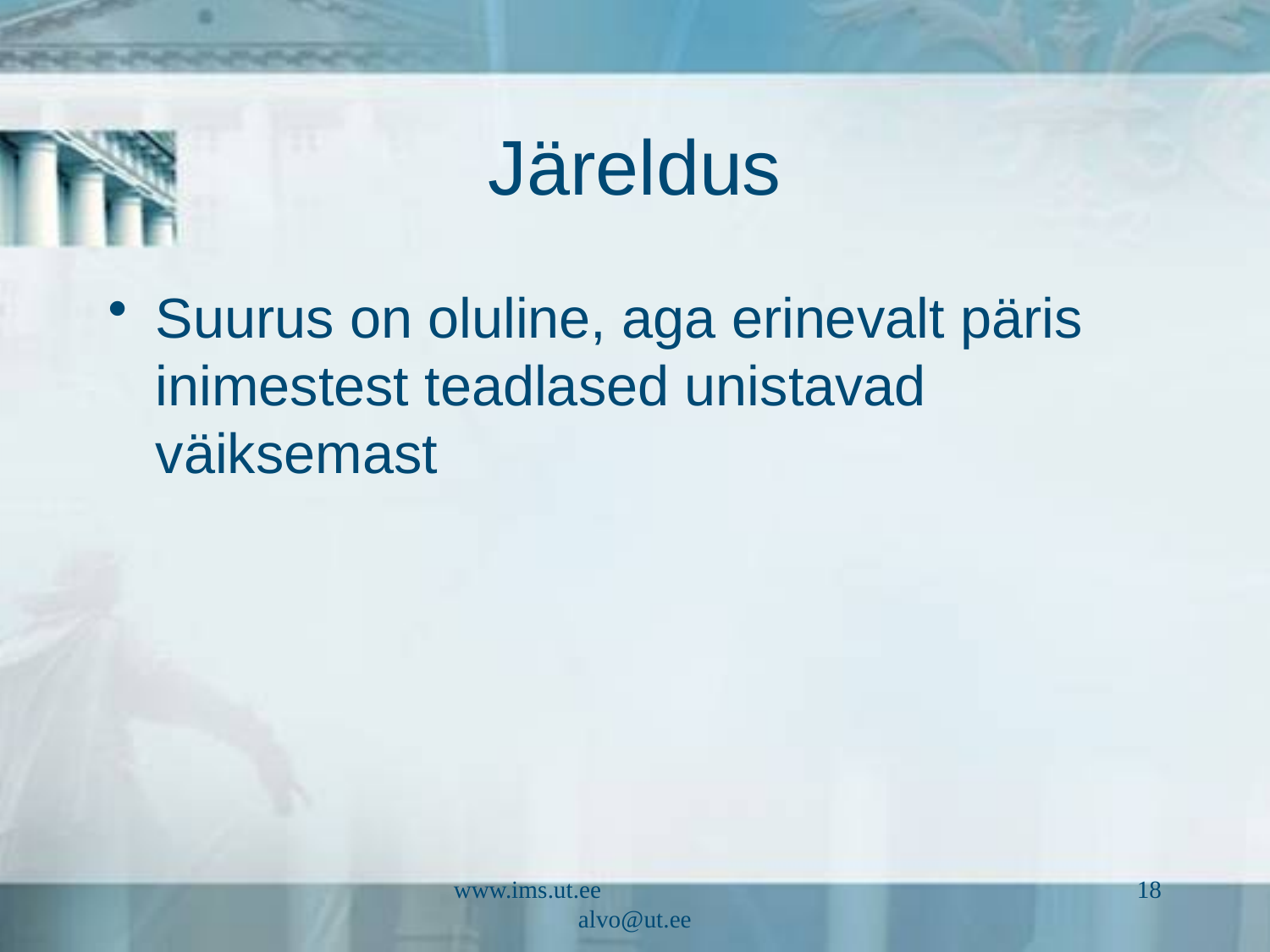

# Järeldus
Suurus on oluline, aga erinevalt päris inimestest teadlased unistavad väiksemast
www.ims.ut.ee                                    alvo@ut.ee
18